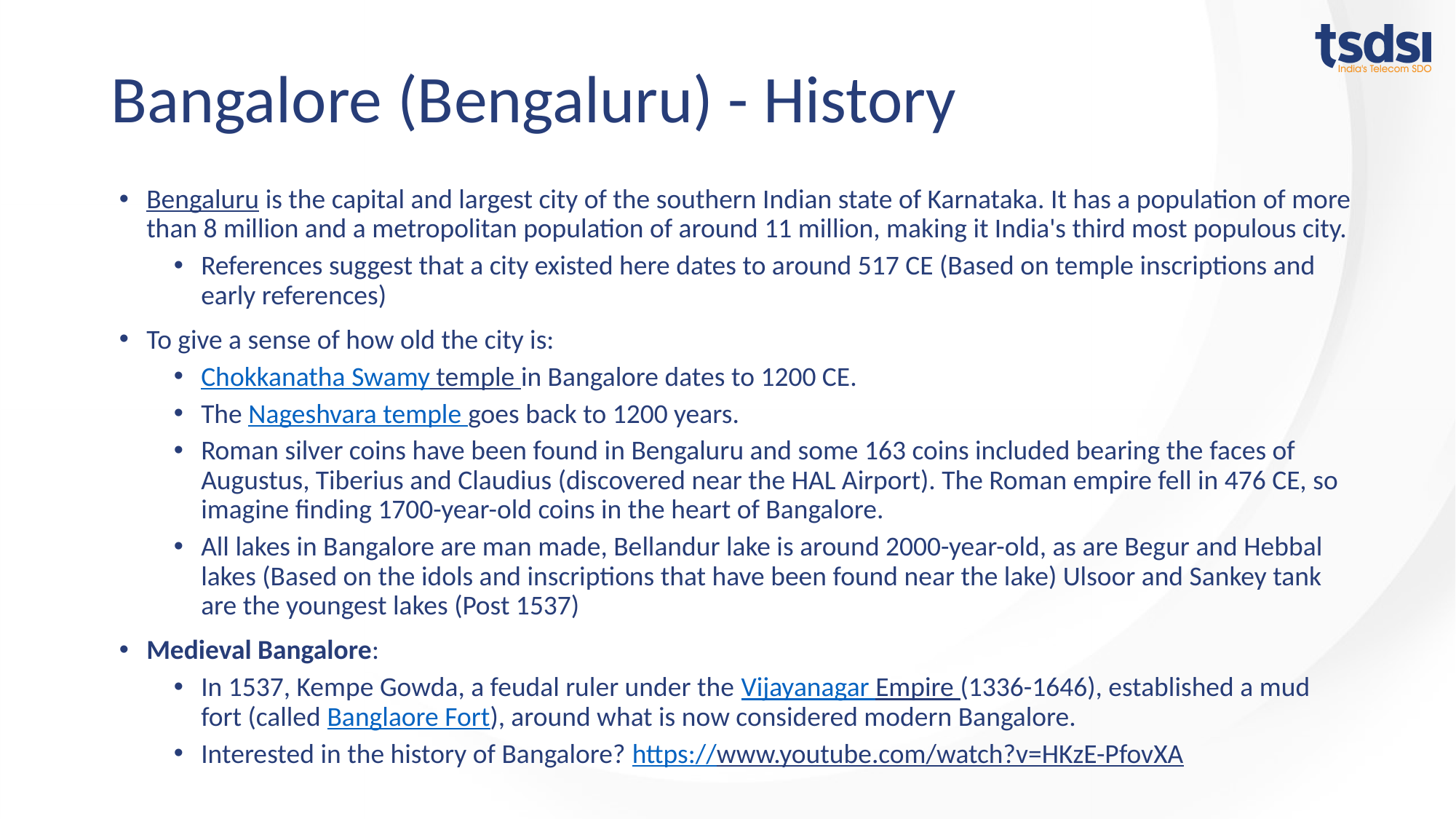

# Bangalore (Bengaluru) - History
Bengaluru is the capital and largest city of the southern Indian state of Karnataka. It has a population of more than 8 million and a metropolitan population of around 11 million, making it India's third most populous city.
References suggest that a city existed here dates to around 517 CE (Based on temple inscriptions and early references)
To give a sense of how old the city is:
Chokkanatha Swamy temple in Bangalore dates to 1200 CE.
The Nageshvara temple goes back to 1200 years.
Roman silver coins have been found in Bengaluru and some 163 coins included bearing the faces of Augustus, Tiberius and Claudius (discovered near the HAL Airport). The Roman empire fell in 476 CE, so imagine finding 1700-year-old coins in the heart of Bangalore.
All lakes in Bangalore are man made, Bellandur lake is around 2000-year-old, as are Begur and Hebbal lakes (Based on the idols and inscriptions that have been found near the lake) Ulsoor and Sankey tank are the youngest lakes (Post 1537)
Medieval Bangalore:
In 1537, Kempe Gowda, a feudal ruler under the Vijayanagar Empire (1336-1646), established a mud fort (called Banglaore Fort), around what is now considered modern Bangalore.
Interested in the history of Bangalore? https://www.youtube.com/watch?v=HKzE-PfovXA